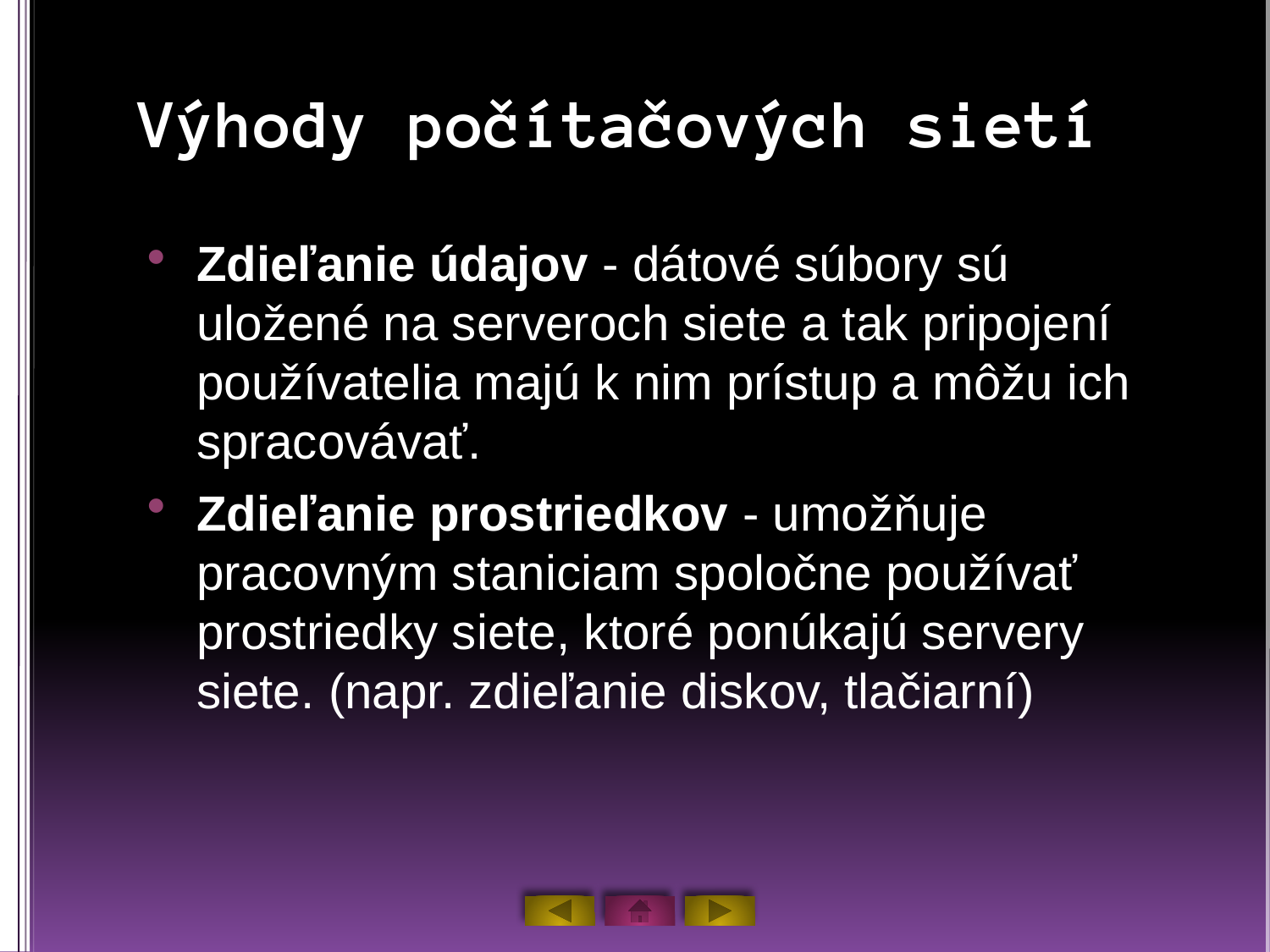

# Výhody počítačových sietí
Zdieľanie údajov - dátové súbory sú uložené na serveroch siete a tak pripojení používatelia majú k nim prístup a môžu ich spracovávať.
Zdieľanie prostriedkov - umožňuje pracovným staniciam spoločne používať prostriedky siete, ktoré ponúkajú servery siete. (napr. zdieľanie diskov, tlačiarní)